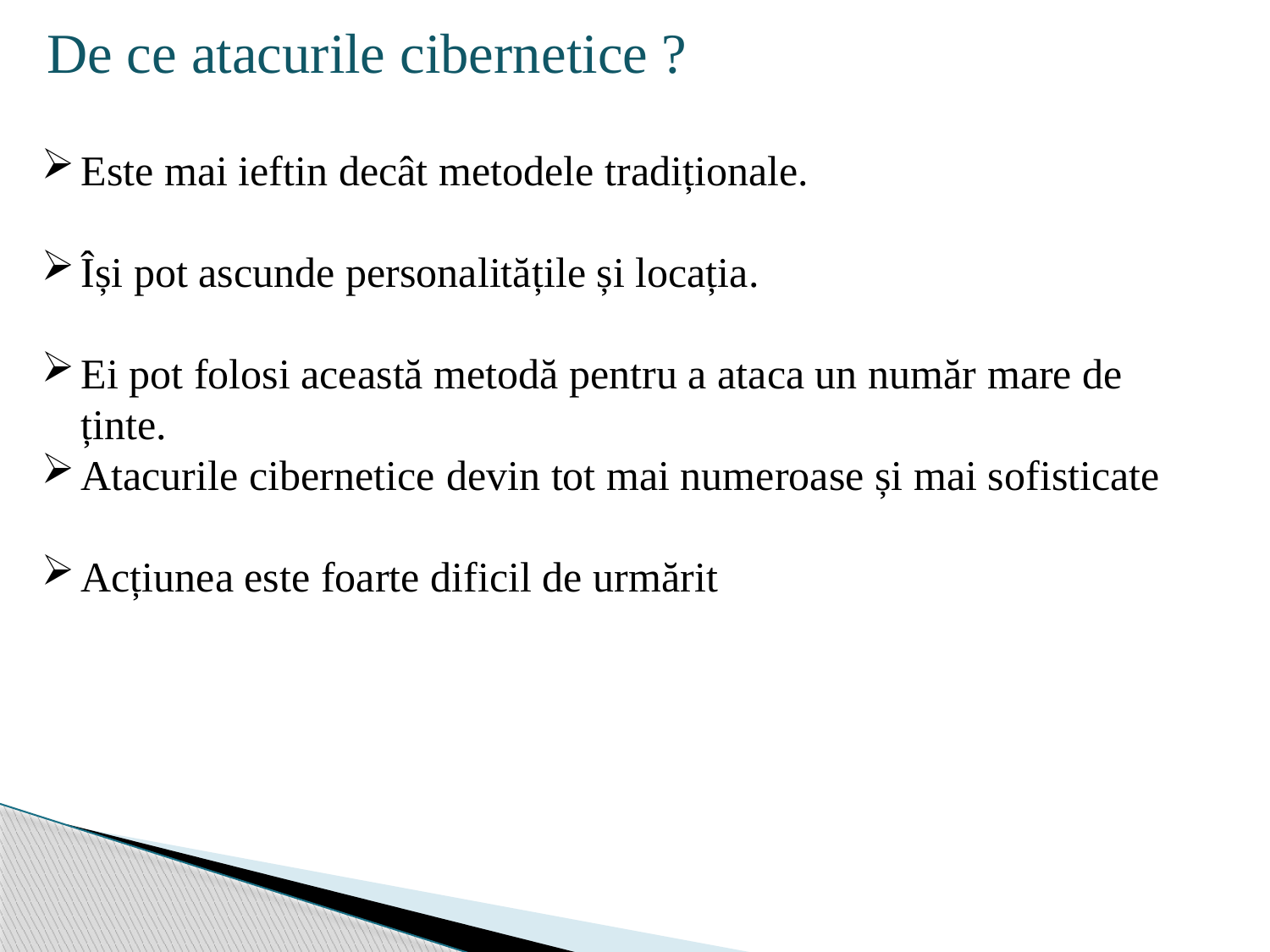

De ce atacurile cibernetice ?
Este mai ieftin decât metodele tradiționale.

Își pot ascunde personalitățile și locația.

Ei pot folosi această metodă pentru a ataca un număr mare de ținte.
Atacurile cibernetice devin tot mai numeroase și mai sofisticate

Acțiunea este foarte dificil de urmărit